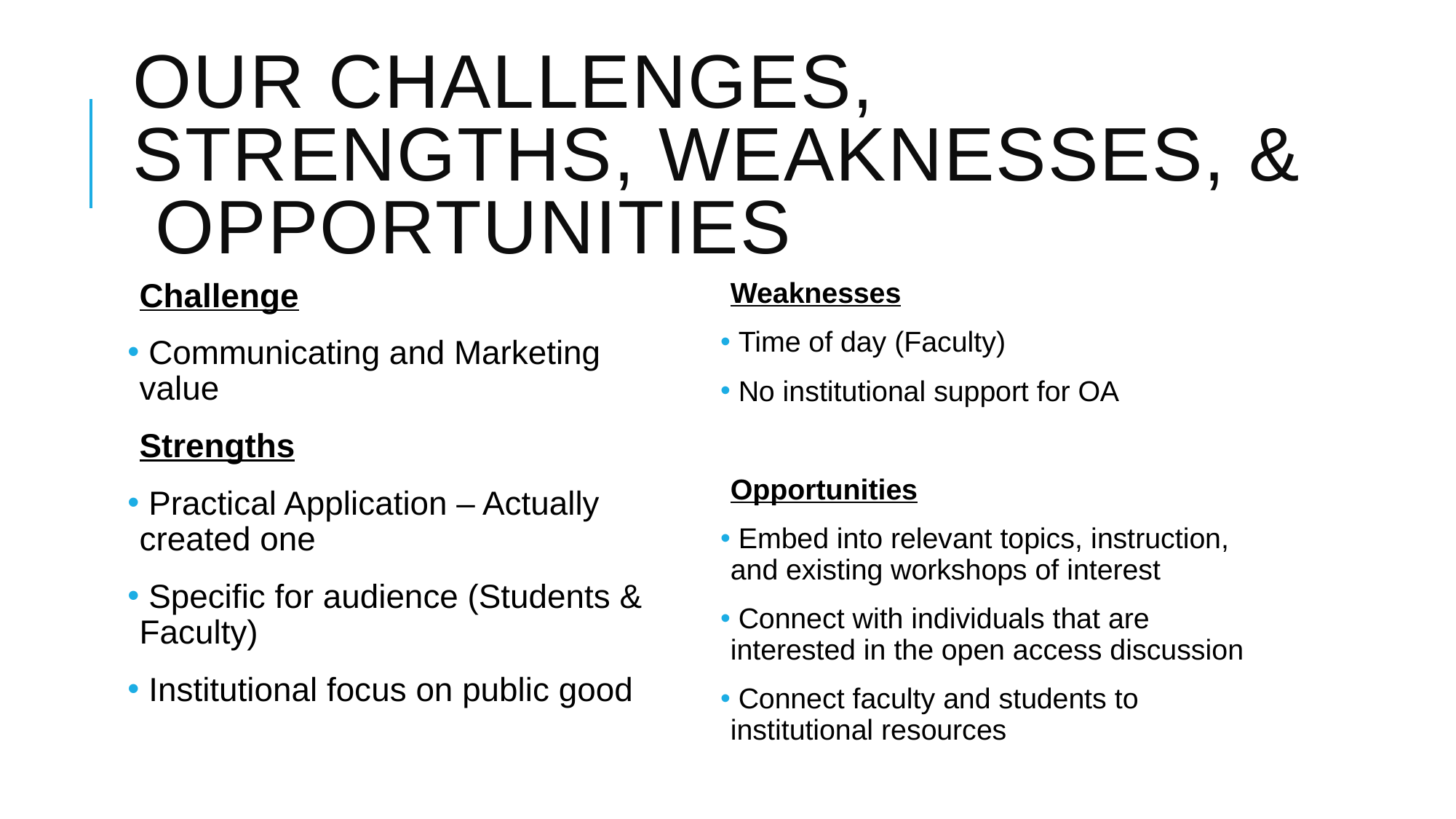

# OUR CHALLENGES, STRENGTHS, WEAKNESSES, & OPPORTUNITIES
Challenge
 Communicating and Marketing value
Strengths
 Practical Application – Actually created one
 Specific for audience (Students & Faculty)
 Institutional focus on public good

Weaknesses
 Time of day (Faculty)
 No institutional support for OA

Opportunities
 Embed into relevant topics, instruction, and existing workshops of interest
 Connect with individuals that are interested in the open access discussion
 Connect faculty and students to institutional resources